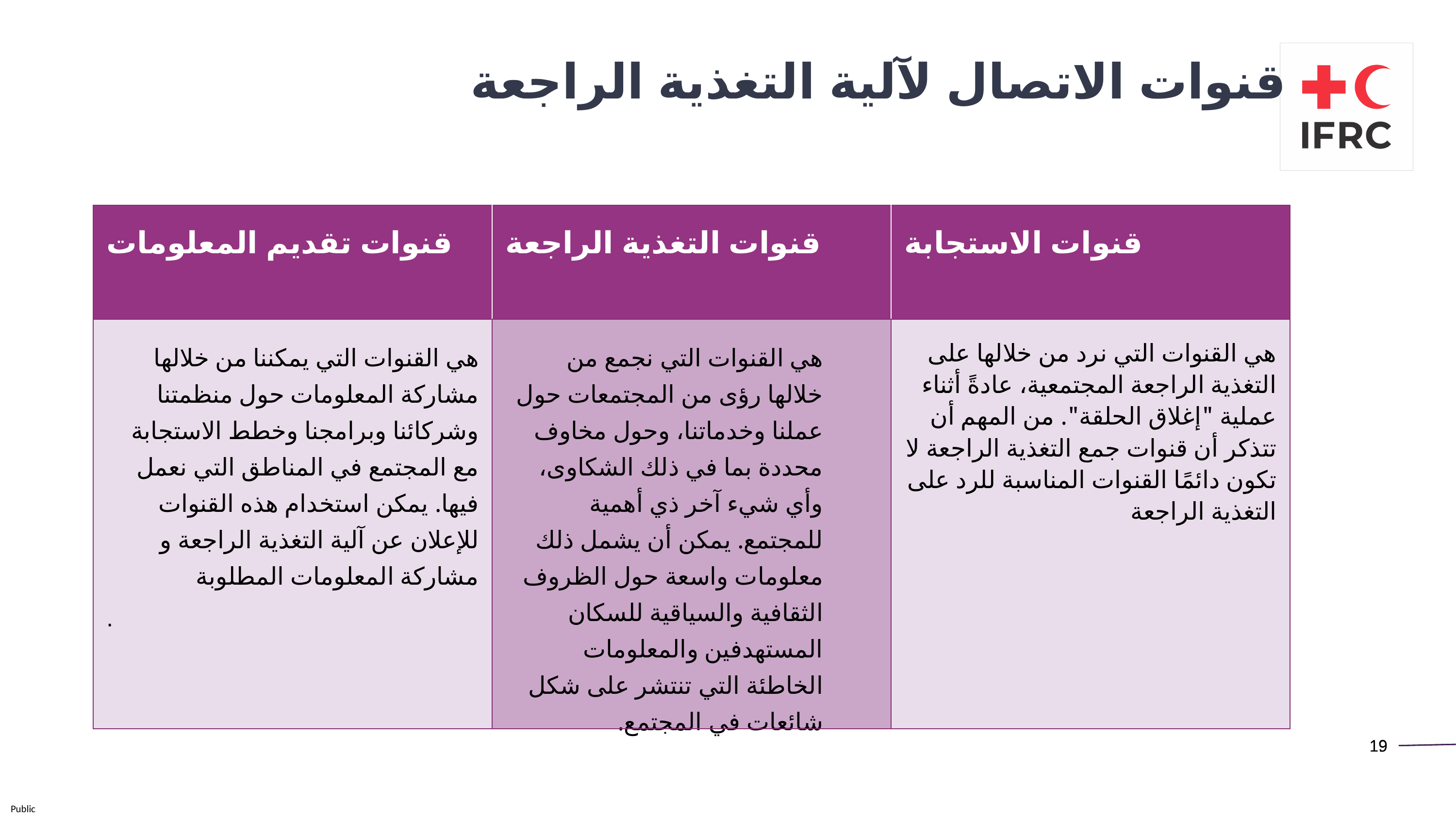

قنوات الاتصال لآلية التغذية الراجعة
| قنوات تقديم المعلومات | قنوات التغذية الراجعة | قنوات الاستجابة |
| --- | --- | --- |
| هي القنوات التي يمكننا من خلالها مشاركة المعلومات حول منظمتنا وشركائنا وبرامجنا وخطط الاستجابة مع المجتمع في المناطق التي نعمل فيها. يمكن استخدام هذه القنوات للإعلان عن آلية التغذية الراجعة و مشاركة المعلومات المطلوبة . | هي القنوات التي نجمع من خلالها رؤى من المجتمعات حول عملنا وخدماتنا، وحول مخاوف محددة بما في ذلك الشكاوى، وأي شيء آخر ذي أهمية للمجتمع. يمكن أن يشمل ذلك معلومات واسعة حول الظروف الثقافية والسياقية للسكان المستهدفين والمعلومات الخاطئة التي تنتشر على شكل شائعات في المجتمع. | هي القنوات التي نرد من خلالها على التغذية الراجعة المجتمعية، عادةً أثناء عملية "إغلاق الحلقة". من المهم أن تتذكر أن قنوات جمع التغذية الراجعة لا تكون دائمًا القنوات المناسبة للرد على التغذية الراجعة |